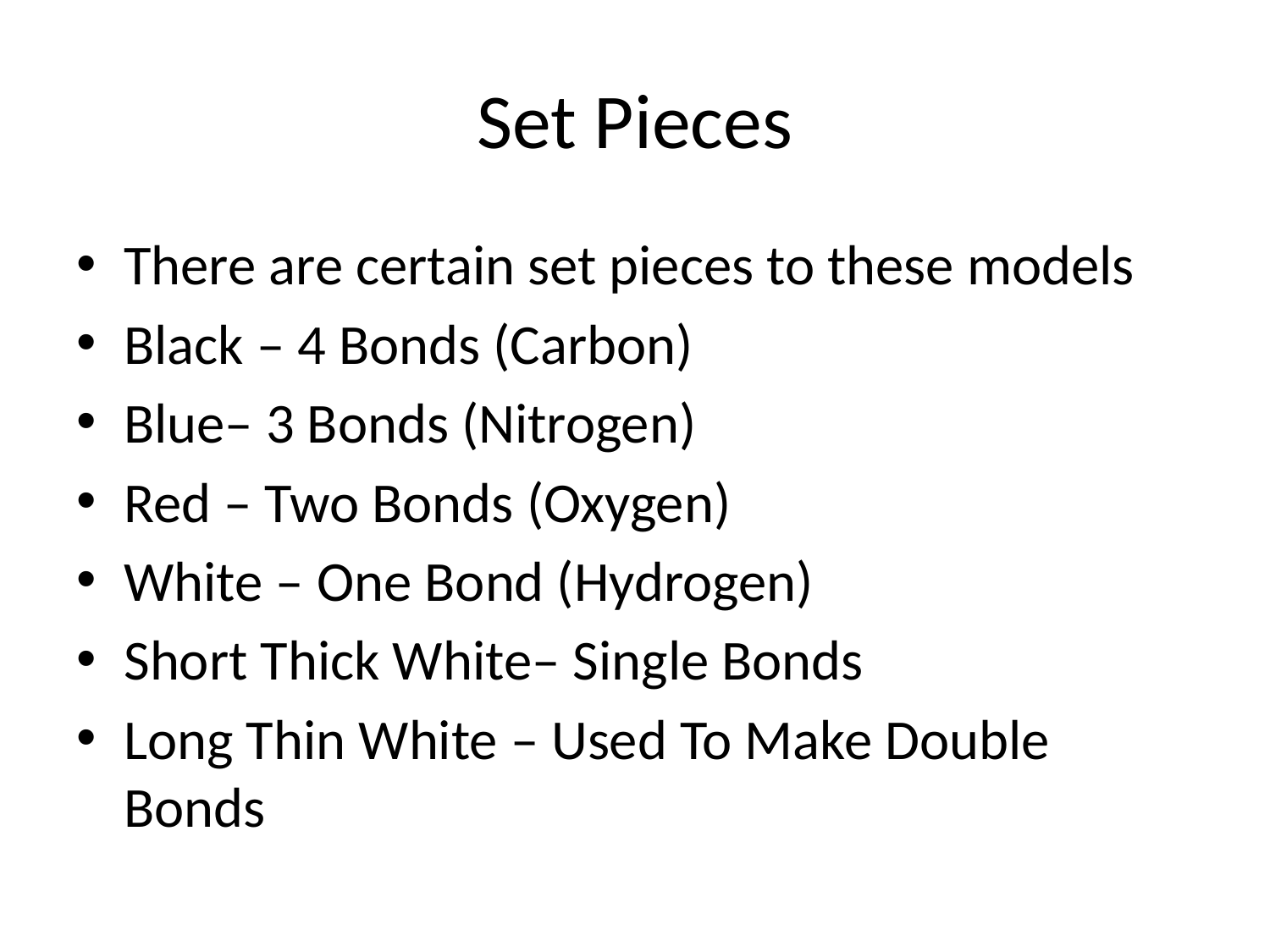

# Set Pieces
There are certain set pieces to these models
Black – 4 Bonds (Carbon)
Blue– 3 Bonds (Nitrogen)
Red – Two Bonds (Oxygen)
White – One Bond (Hydrogen)
Short Thick White– Single Bonds
Long Thin White – Used To Make Double Bonds